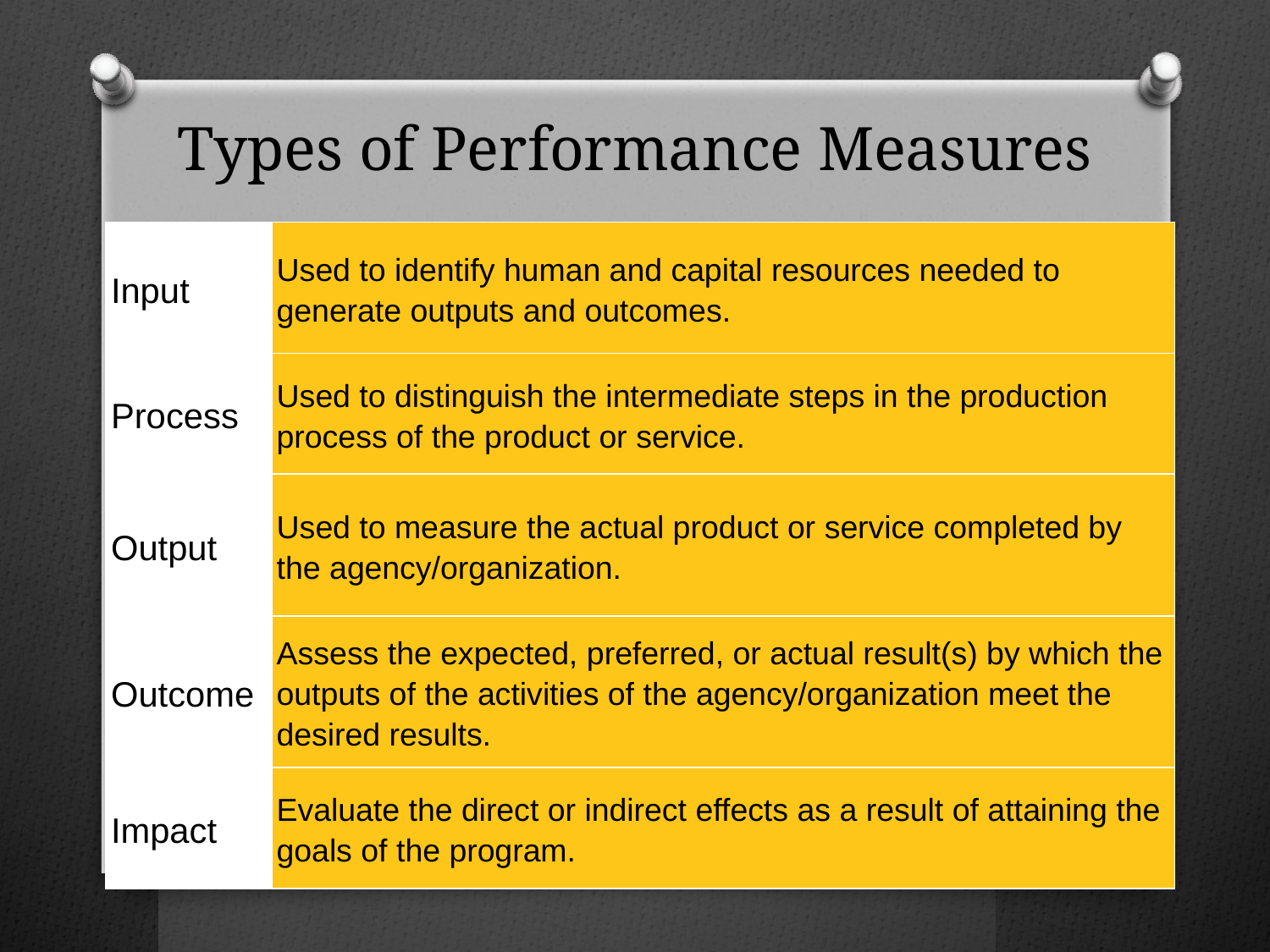

# Types of Performance Measures
| Input | Used to identify human and capital resources needed to generate outputs and outcomes. |
| --- | --- |
| Process | Used to distinguish the intermediate steps in the production process of the product or service. |
| Output | Used to measure the actual product or service completed by the agency/organization. |
| Outcome | Assess the expected, preferred, or actual result(s) by which the outputs of the activities of the agency/organization meet the desired results. |
| Impact | Evaluate the direct or indirect effects as a result of attaining the goals of the program. |
51